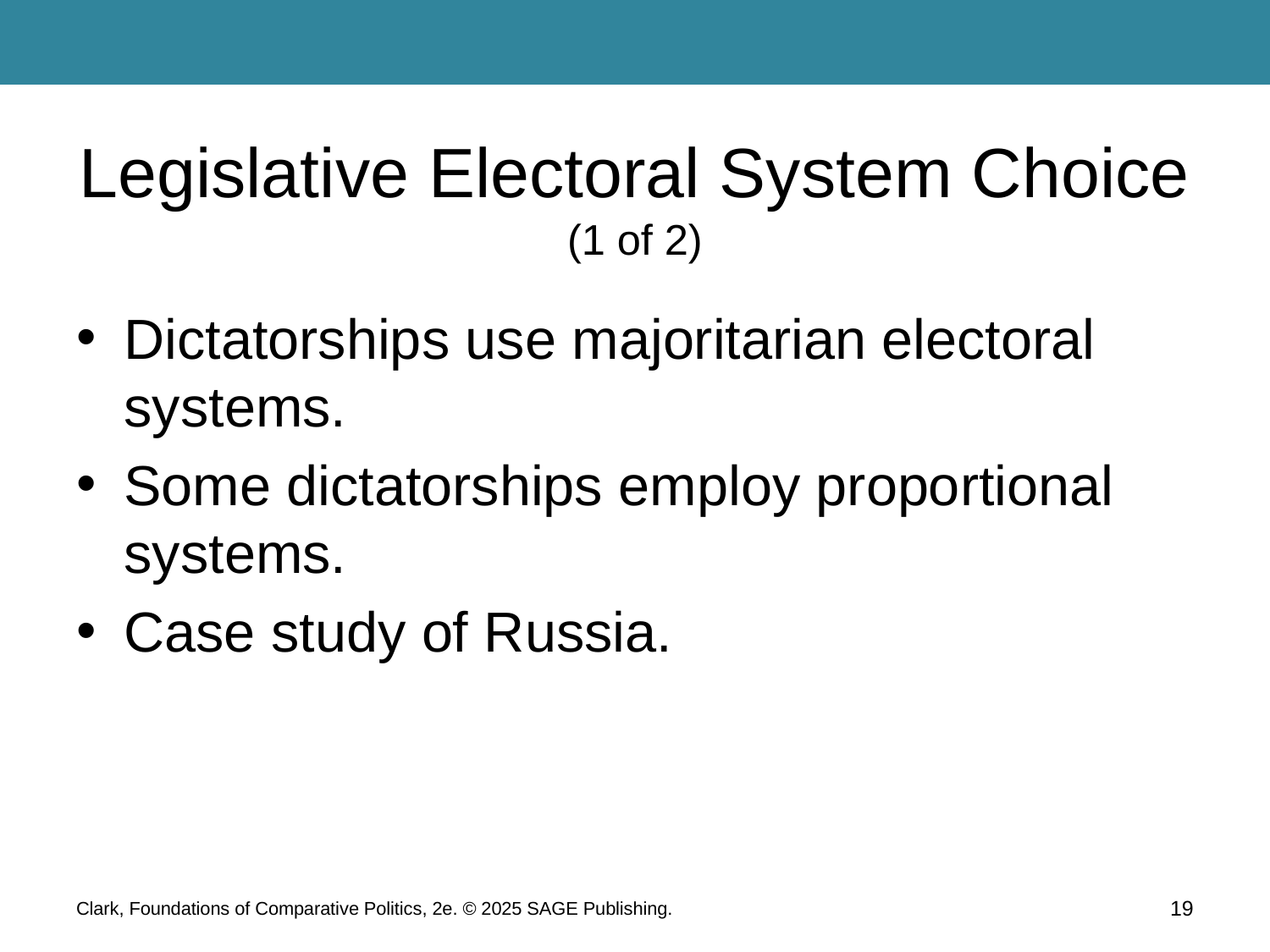

# Legislative Electoral System Choice (1 of 2)
Dictatorships use majoritarian electoral systems.
Some dictatorships employ proportional systems.
Case study of Russia.

Clark, Foundations of Comparative Politics, 2e. © 2025 SAGE Publishing.
19